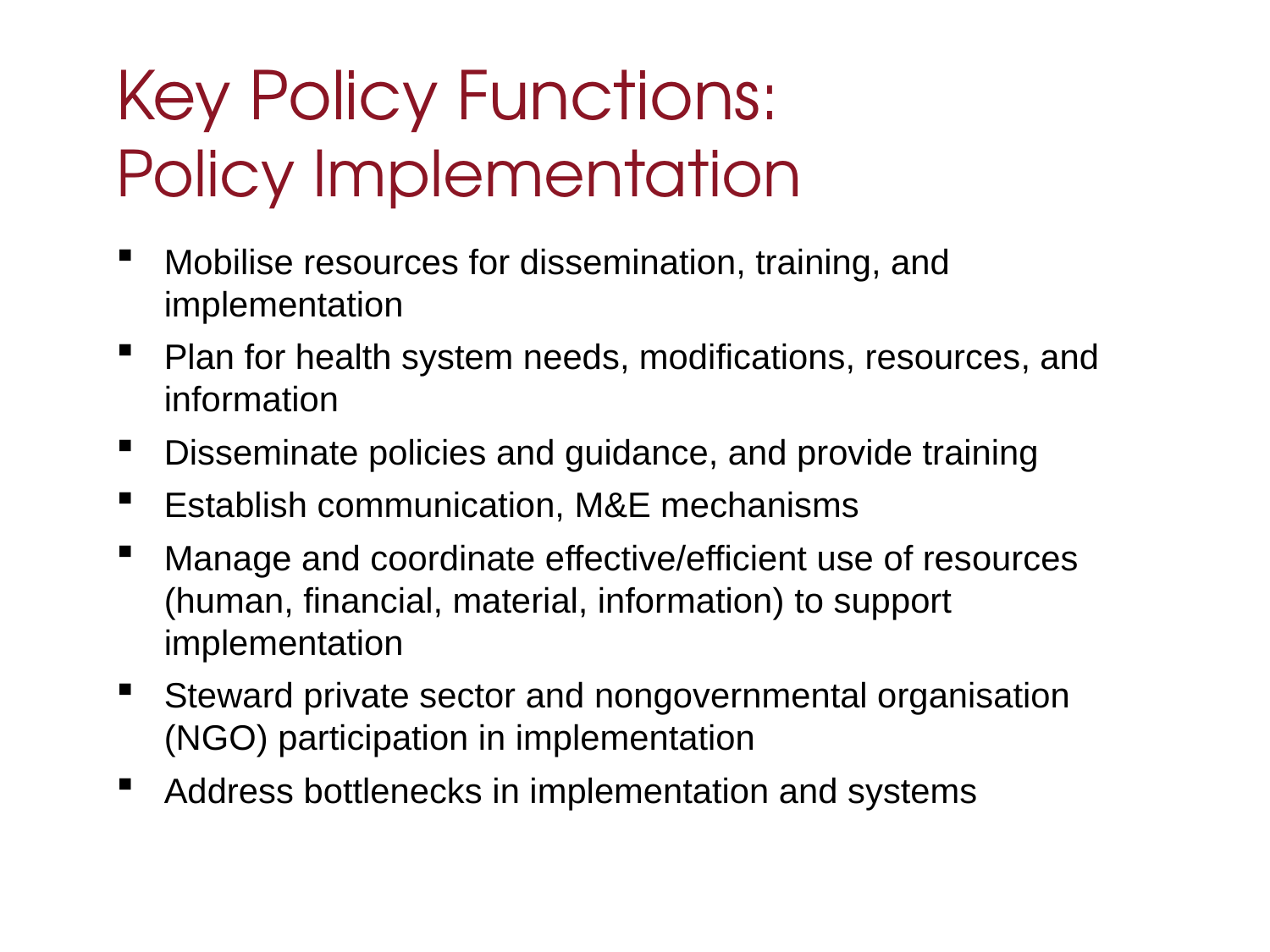

# Key Policy Functions: Policy Implementation
Mobilise resources for dissemination, training, and implementation
Plan for health system needs, modifications, resources, and information
Disseminate policies and guidance, and provide training
Establish communication, M&E mechanisms
Manage and coordinate effective/efficient use of resources (human, financial, material, information) to support implementation
Steward private sector and nongovernmental organisation (NGO) participation in implementation
Address bottlenecks in implementation and systems